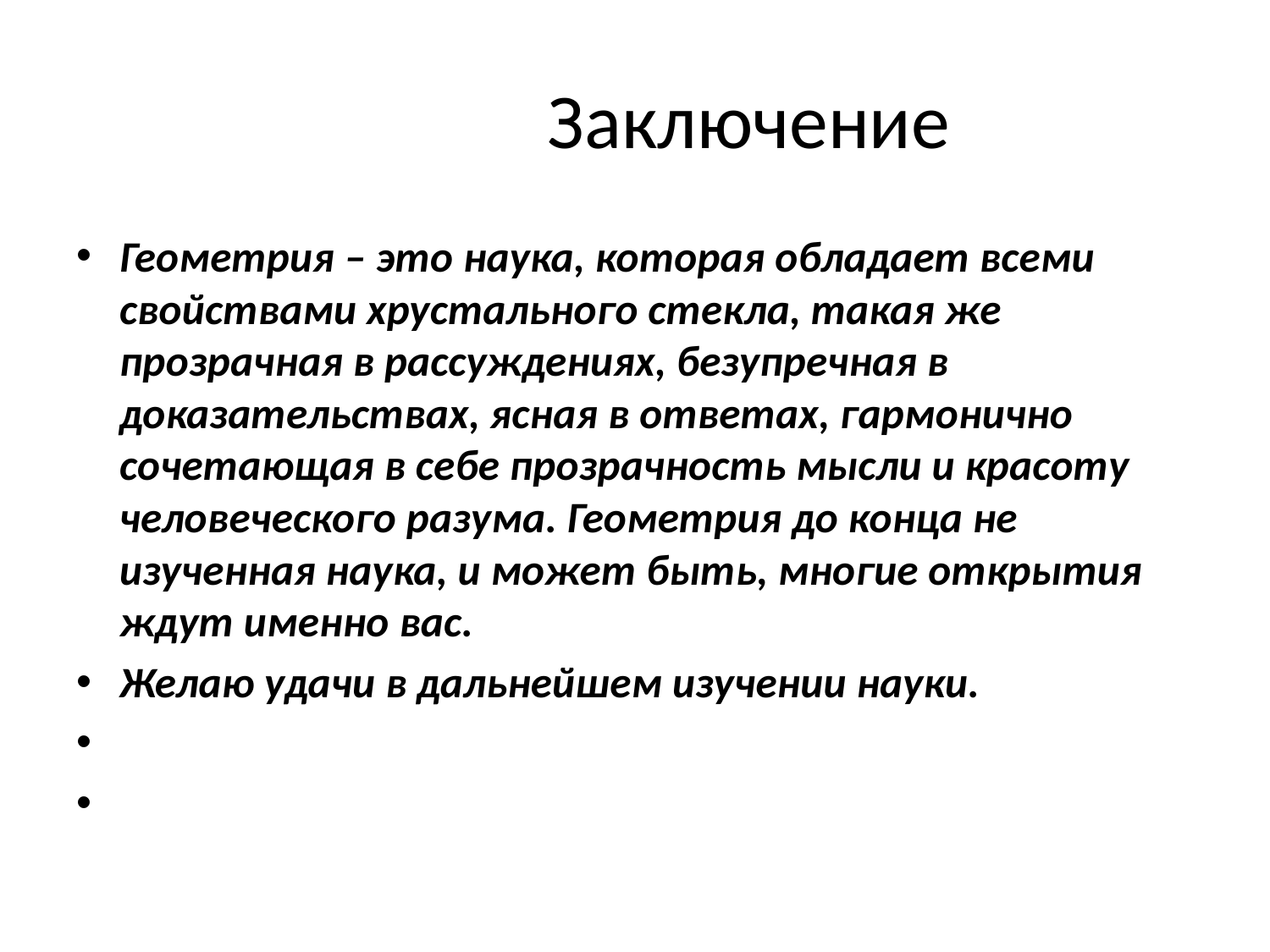

# Заключение
Геометрия – это наука, которая обладает всеми свойствами хрустального стекла, такая же прозрачная в рассуждениях, безупречная в доказательствах, ясная в ответах, гармонично сочетающая в себе прозрачность мысли и красоту человеческого разума. Геометрия до конца не изученная наука, и может быть, многие открытия ждут именно вас.
Желаю удачи в дальнейшем изучении науки.